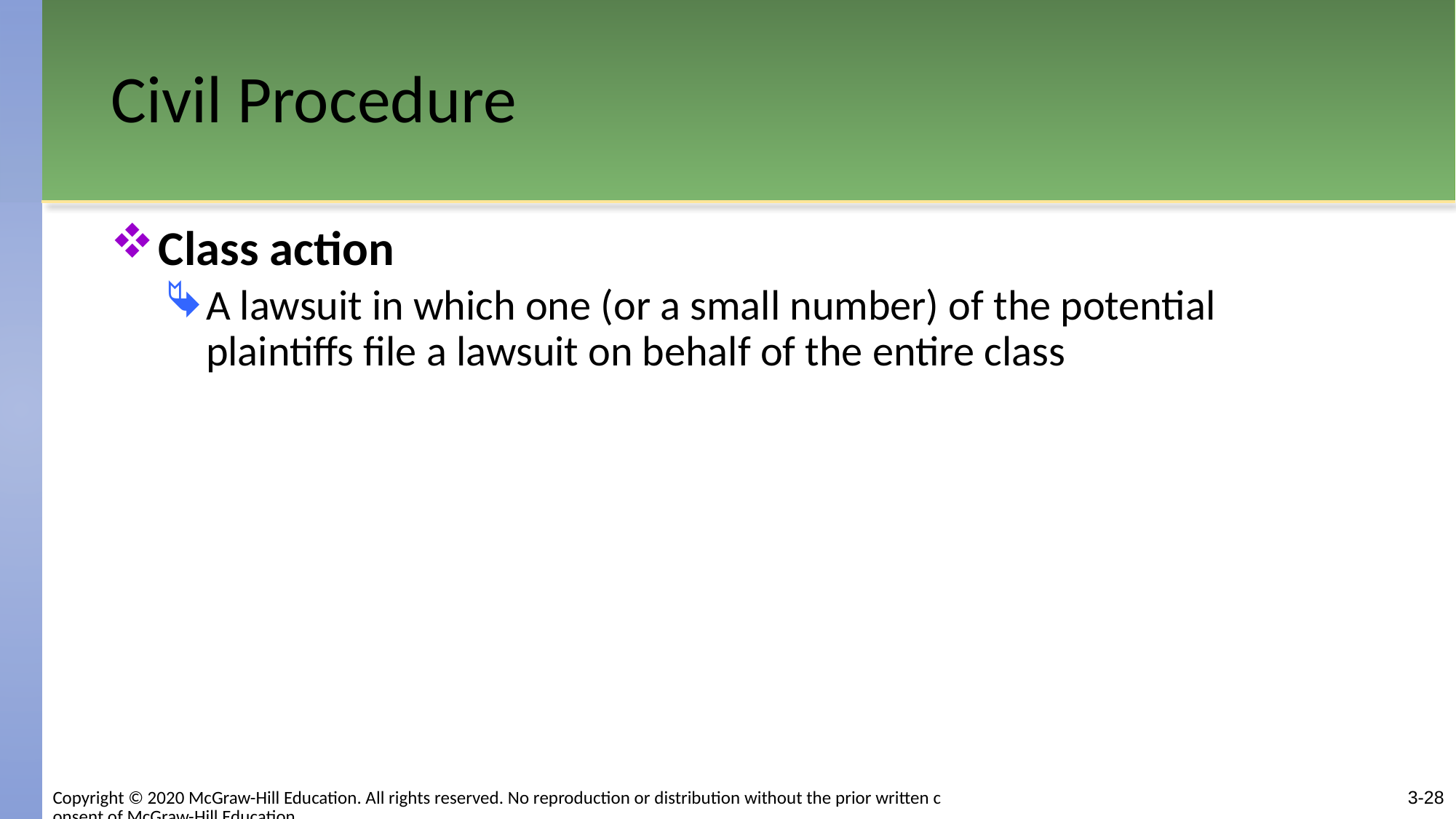

# Civil Procedure
Class action
A lawsuit in which one (or a small number) of the potential plaintiffs file a lawsuit on behalf of the entire class
3-28
Copyright © 2020 McGraw-Hill Education. All rights reserved. No reproduction or distribution without the prior written consent of McGraw-Hill Education.